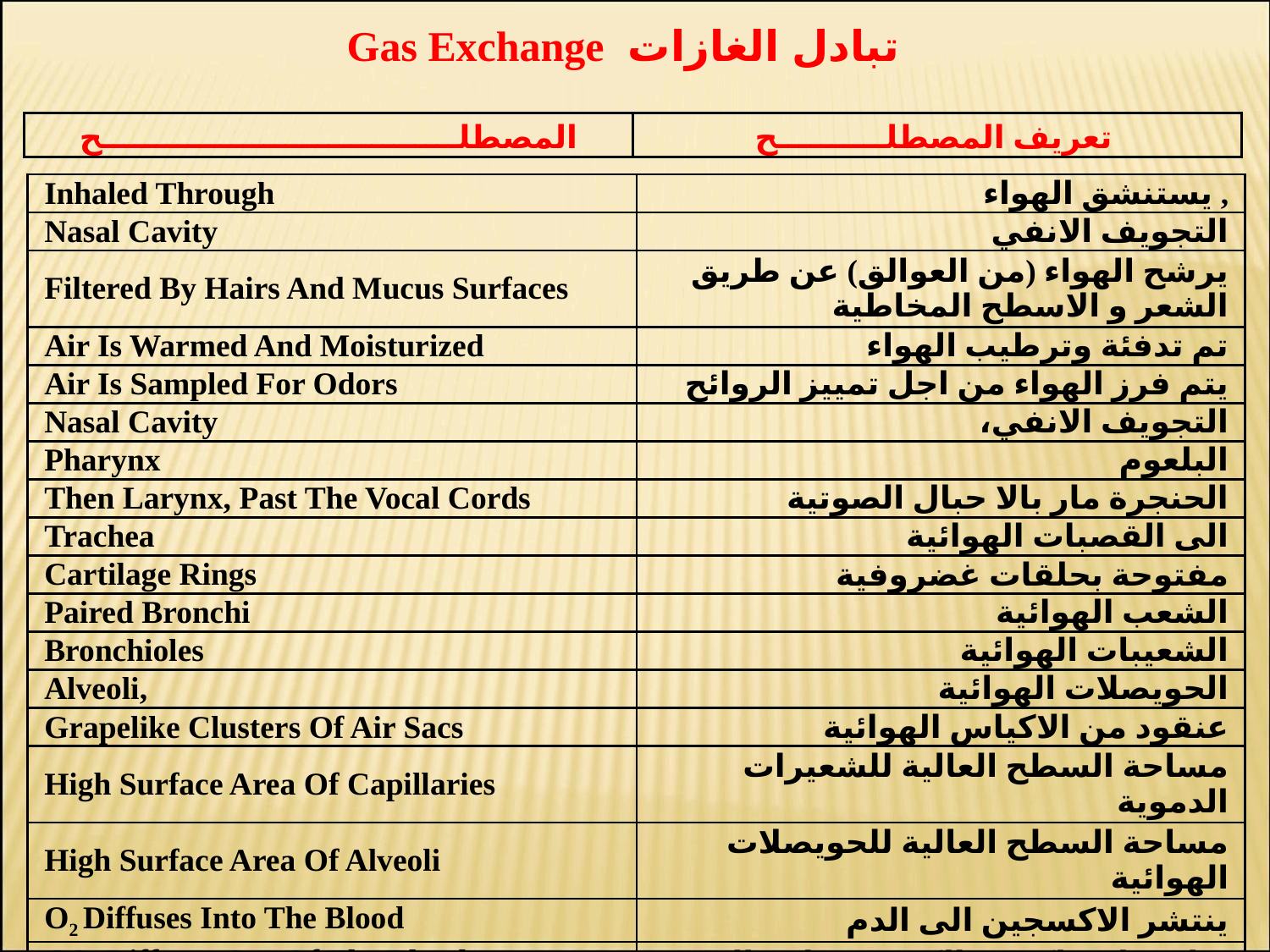

تبادل الغازات  Gas Exchange
| المصطلـــــــــــــــــــــــــــــــــح | تعريف المصطلــــــــــح |
| --- | --- |
| Inhaled Through | , يستنشق الهواء |
| --- | --- |
| Nasal Cavity | التجويف الانفي |
| Filtered By Hairs And Mucus Surfaces | يرشح الهواء (من العوالق) عن طريق الشعر و الاسطح المخاطية |
| Air Is Warmed And Moisturized | تم تدفئة وترطيب الهواء |
| Air Is Sampled For Odors | يتم فرز الهواء من اجل تمييز الروائح |
| Nasal Cavity | التجويف الانفي، |
| Pharynx | البلعوم |
| Then Larynx, Past The Vocal Cords | الحنجرة مار بالا حبال الصوتية |
| Trachea | الى القصبات الهوائية |
| Cartilage Rings | مفتوحة بحلقات غضروفية |
| Paired Bronchi | الشعب الهوائية |
| Bronchioles | الشعيبات الهوائية |
| Alveoli, | الحويصلات الهوائية |
| Grapelike Clusters Of Air Sacs | عنقود من الاكياس الهوائية |
| High Surface Area Of Capillaries | مساحة السطح العالية للشعيرات الدموية |
| High Surface Area Of Alveoli | مساحة السطح العالية للحويصلات الهوائية |
| O2 Diffuses Into The Blood | ينتشر الاكسجين الى الدم |
| CO2 Diffuses Out Of The Blood | يطرد ثاني اكسيد الكربون خارج الدم |